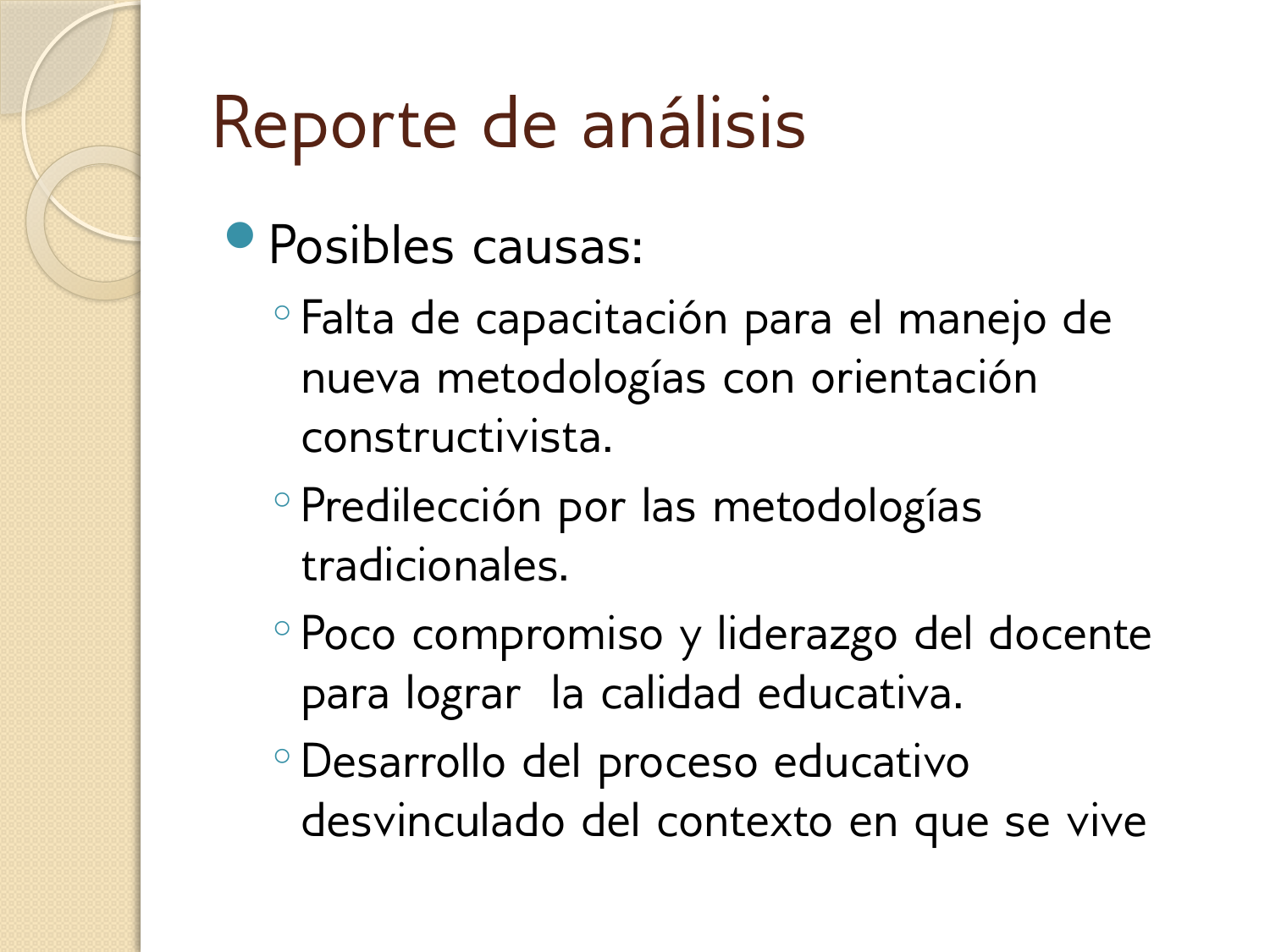

# Reporte de análisis
Posibles causas:
Falta de capacitación para el manejo de nueva metodologías con orientación constructivista.
Predilección por las metodologías tradicionales.
Poco compromiso y liderazgo del docente para lograr  la calidad educativa.
Desarrollo del proceso educativo desvinculado del contexto en que se vive